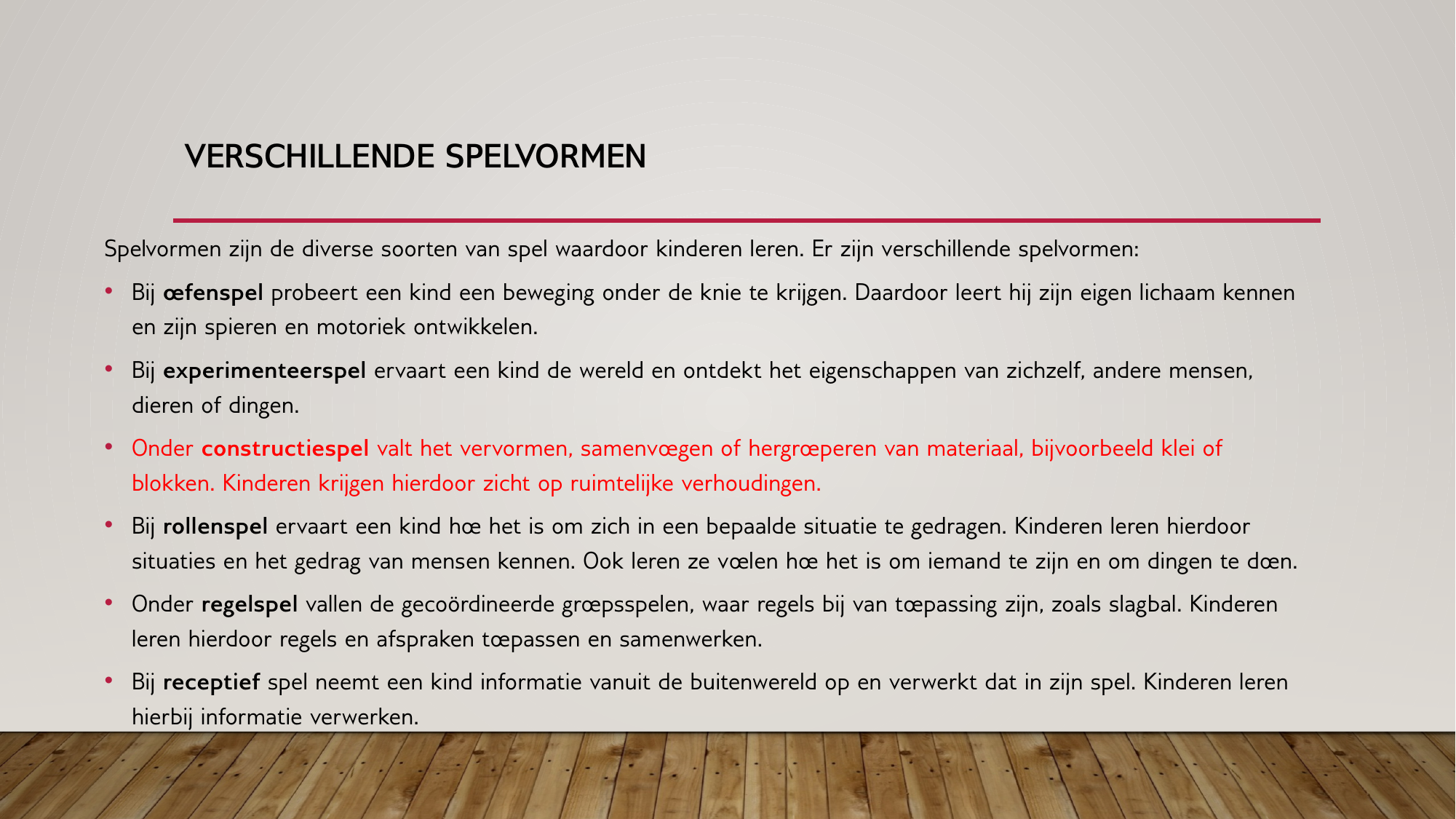

# Verschillende Spelvormen
Spelvormen zijn de diverse soorten van spel waardoor kinderen leren. Er zijn verschillende spelvormen:
Bij oefenspel probeert een kind een beweging onder de knie te krijgen. Daardoor leert hij zijn eigen lichaam kennen en zijn spieren en motoriek ontwikkelen.
Bij experimenteerspel ervaart een kind de wereld en ontdekt het eigenschappen van zichzelf, andere mensen, dieren of dingen.
Onder constructiespel valt het vervormen, samenvoegen of hergroeperen van materiaal, bijvoorbeeld klei of blokken. Kinderen krijgen hierdoor zicht op ruimtelijke verhoudingen.
Bij rollenspel ervaart een kind hoe het is om zich in een bepaalde situatie te gedragen. Kinderen leren hierdoor situaties en het gedrag van mensen kennen. Ook leren ze voelen hoe het is om iemand te zijn en om dingen te doen.
Onder regelspel vallen de gecoördineerde groepsspelen, waar regels bij van toepassing zijn, zoals slagbal. Kinderen leren hierdoor regels en afspraken toepassen en samenwerken.
Bij receptief spel neemt een kind informatie vanuit de buitenwereld op en verwerkt dat in zijn spel. Kinderen leren hierbij informatie verwerken.